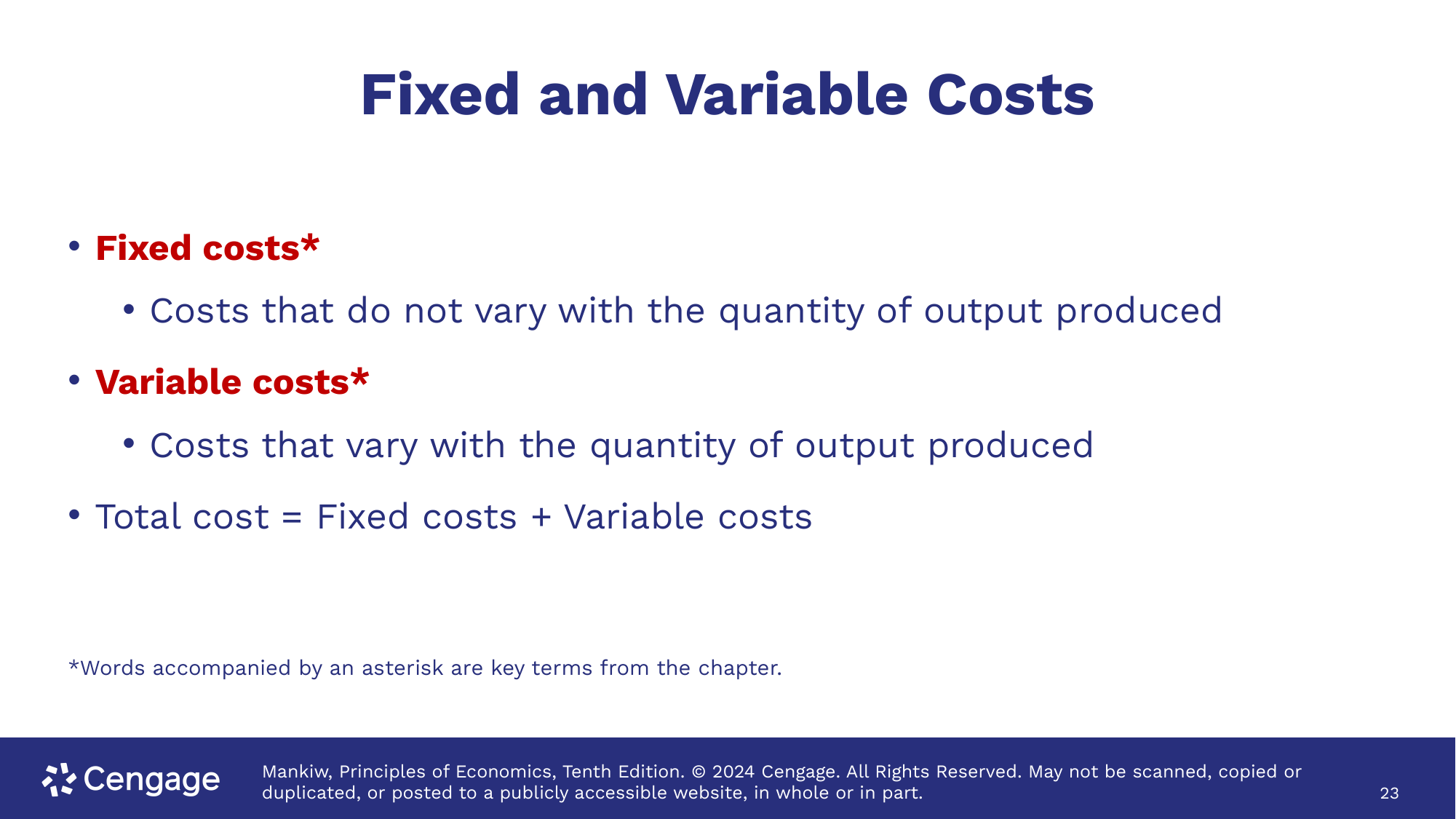

# Fixed and Variable Costs
Fixed costs*
Costs that do not vary with the quantity of output produced
Variable costs*
Costs that vary with the quantity of output produced
Total cost = Fixed costs + Variable costs
*Words accompanied by an asterisk are key terms from the chapter.